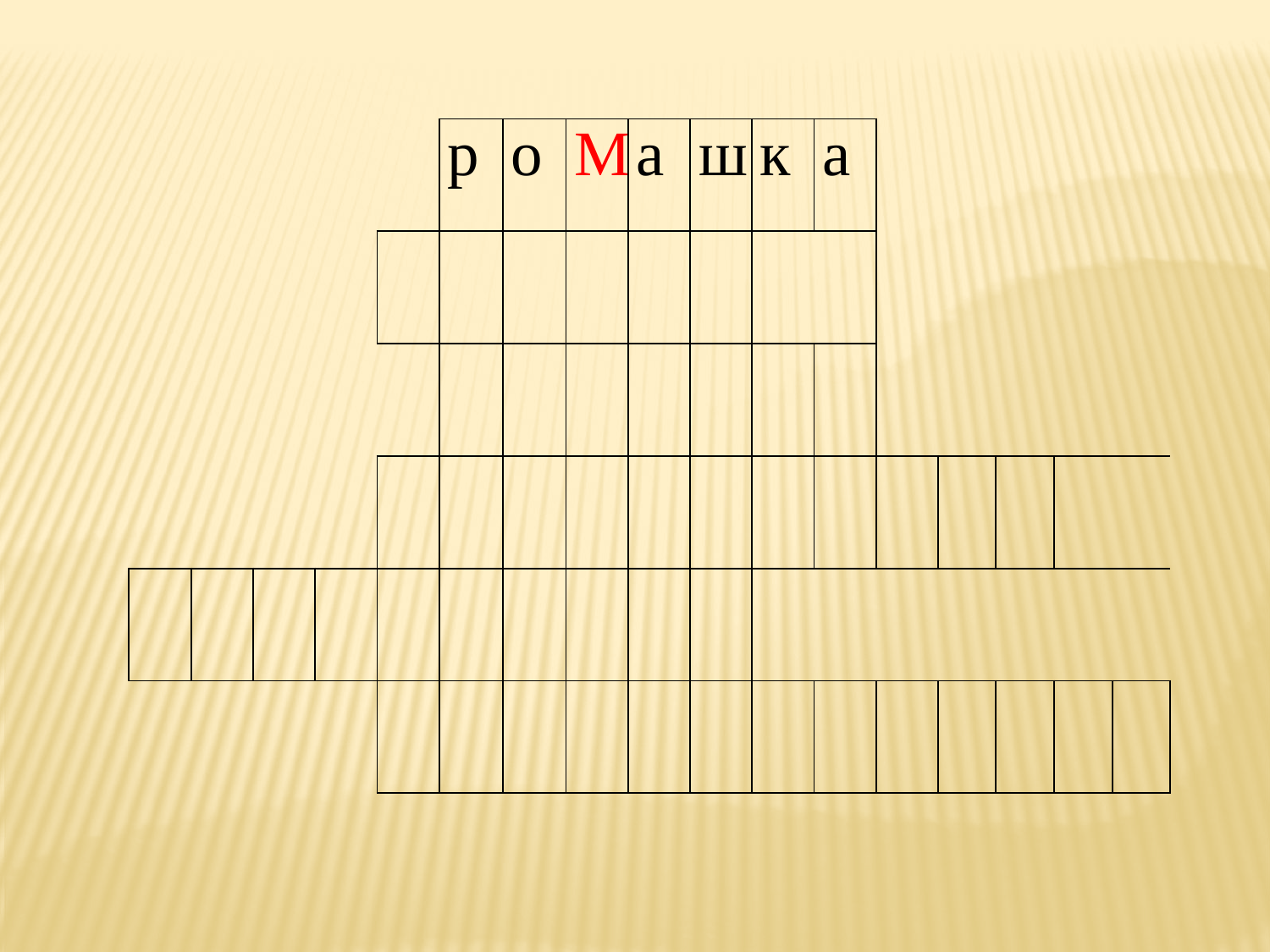

|  |  |  |  |  | р | о | М | а | ш | к | а |  |  |  |  |  |
| --- | --- | --- | --- | --- | --- | --- | --- | --- | --- | --- | --- | --- | --- | --- | --- | --- |
|  |  |  |  |  |  |  |  |  |  |  |  |  |  |  |  |  |
|  |  |  |  |  |  |  |  |  |  |  |  |  |  |  |  |  |
|  |  |  |  |  |  |  |  |  |  |  |  |  |  |  |  |  |
|  |  |  |  |  |  |  |  |  |  |  |  |  |  |  |  |  |
|  |  |  |  |  |  |  |  |  |  |  |  |  |  |  |  |  |